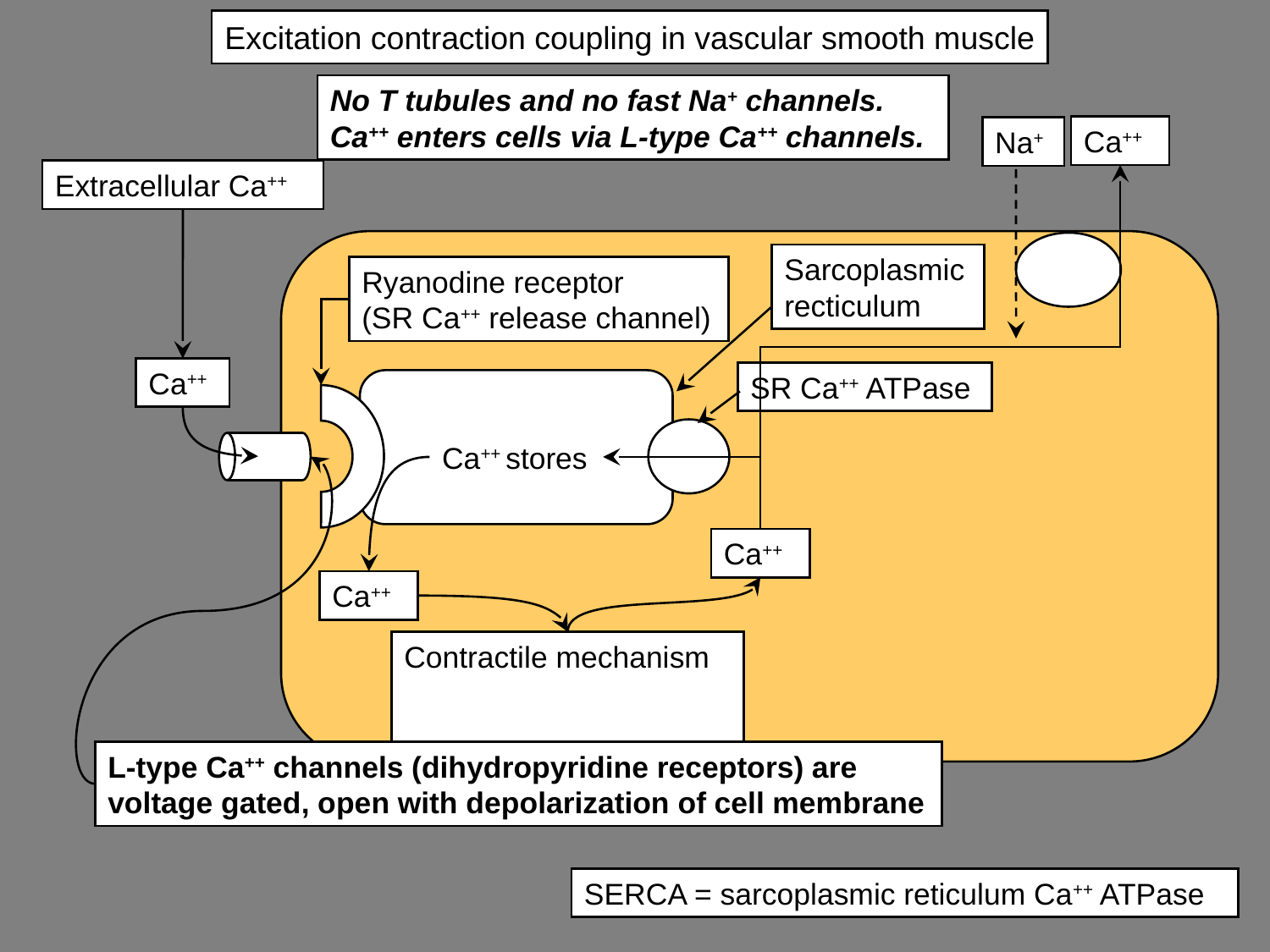

# Excitation contraction coupling in vascular smooth muscle
No T tubules and no fast Na+ channels.
Ca++ enters cells via L-type Ca++ channels.
Ca++
Na+
Extracellular Ca++

Sarcoplasmic recticulum
Ryanodine receptor
(SR Ca++ release channel)

Ca++
SR Ca++ ATPase

Ca++ stores
Ca++
Ca++
Contractile mechanism
L-type Ca++ channels (dihydropyridine receptors) are voltage gated, open with depolarization of cell membrane
SERCA = sarcoplasmic reticulum Ca++ ATPase